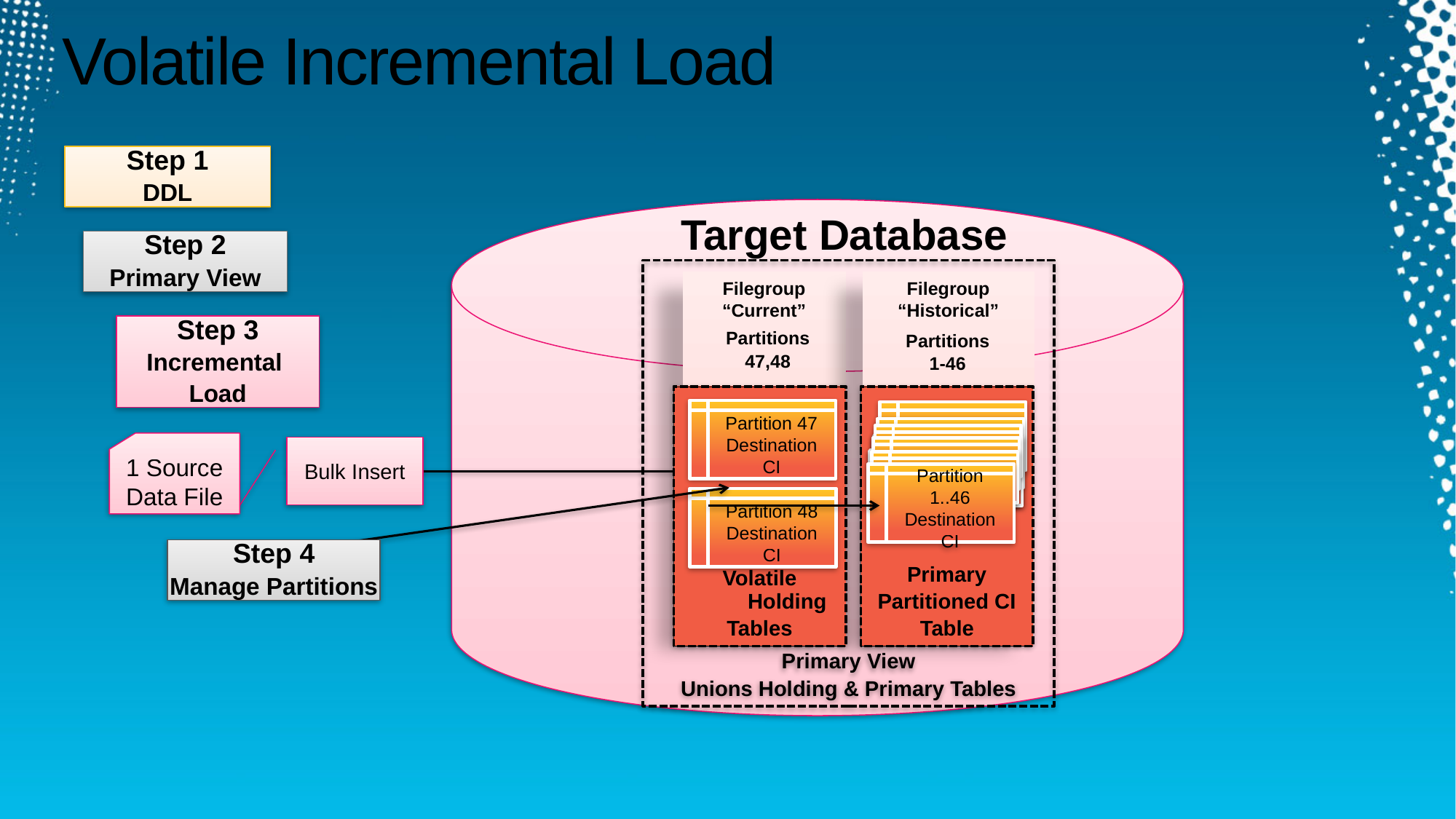

# Volatile Incremental Load
Step 1
DDL

Target Database
Step 2
Primary View
Primary View
Unions Holding & Primary Tables
Filegroup “Current”
Filegroup “Historical”
Step 3
Incremental
Load
Partitions
47,48
Partitions
1-46
Volatile Holding
Tables
Primary
Partitioned CI
Table
Partition 47 Destination CI
Partition 48 Destination CI

Partition 1..46 Destination CI
1 Source Data File
Bulk Insert
Step 4
Manage Partitions